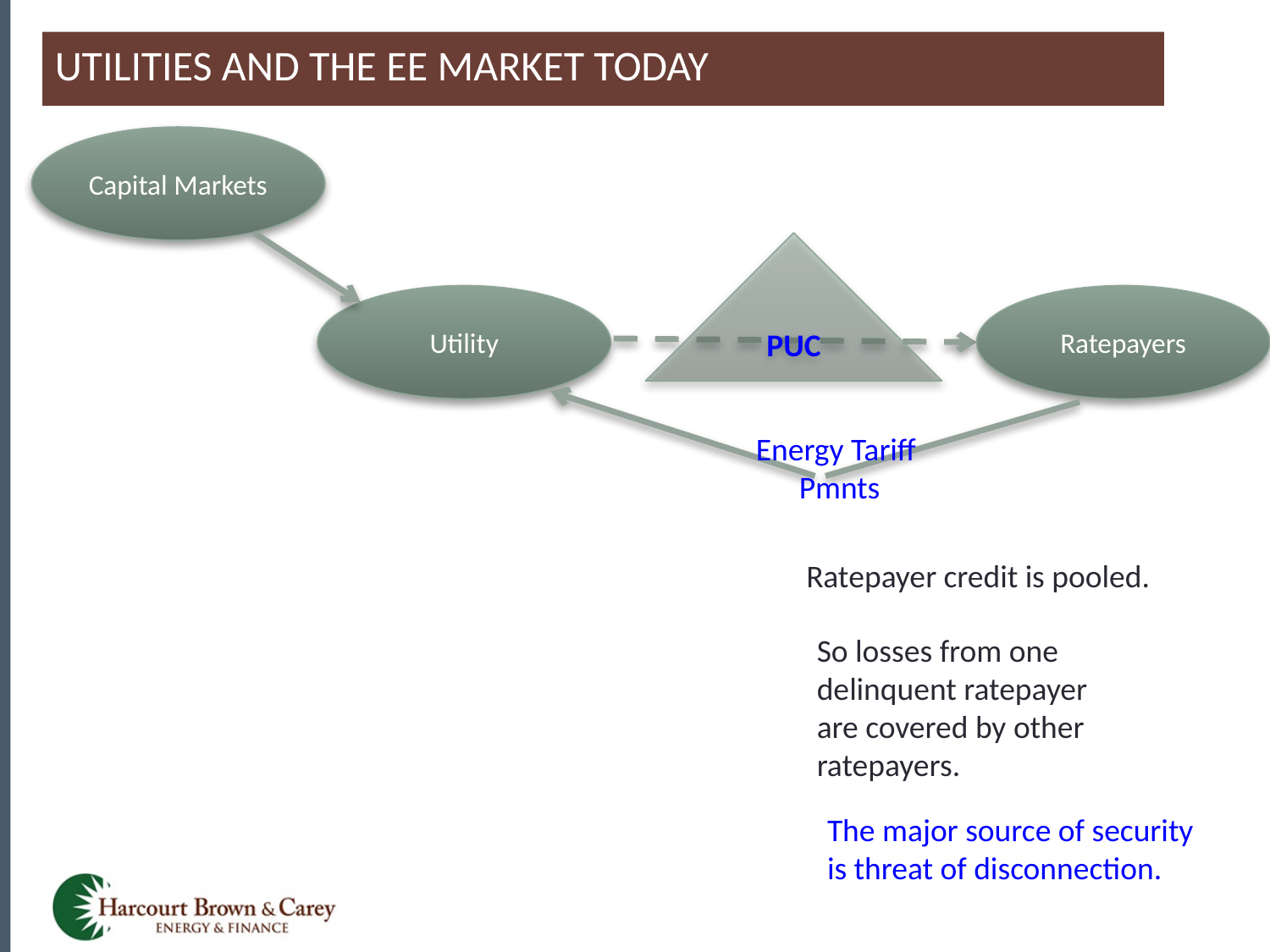

Utilities and The EE Market Today
Capital Markets
PUC
Utility
Ratepayers
Energy Tariff  Pmnts
Ratepayer credit is pooled.
So losses from one delinquent ratepayer are covered by other ratepayers.
The major source of security is threat of disconnection.